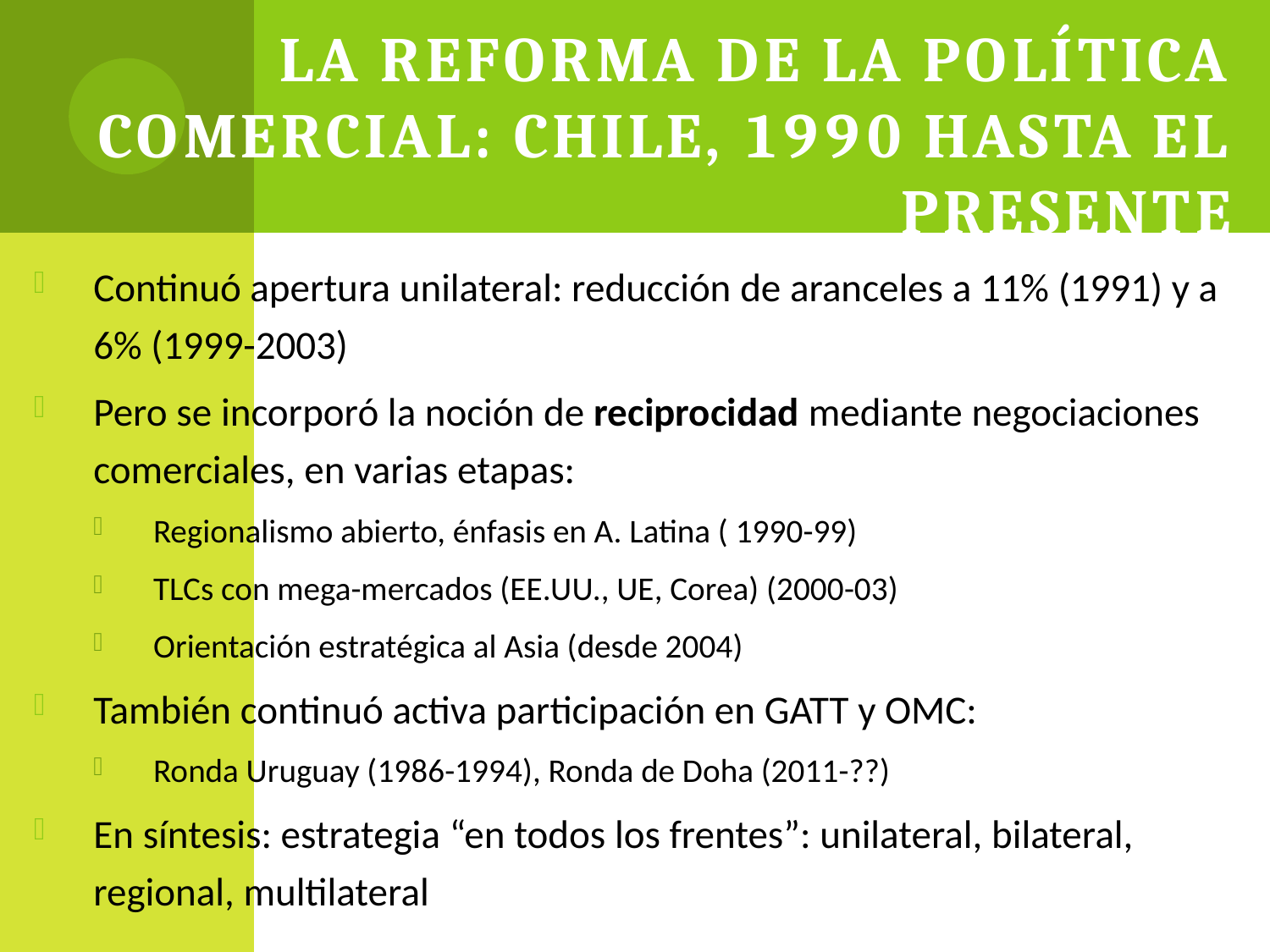

# La reforma de la política comercial: Chile, 1990 hasta el presente
Continuó apertura unilateral: reducción de aranceles a 11% (1991) y a 6% (1999-2003)
Pero se incorporó la noción de reciprocidad mediante negociaciones comerciales, en varias etapas:
Regionalismo abierto, énfasis en A. Latina ( 1990-99)
TLCs con mega-mercados (EE.UU., UE, Corea) (2000-03)
Orientación estratégica al Asia (desde 2004)
También continuó activa participación en GATT y OMC:
Ronda Uruguay (1986-1994), Ronda de Doha (2011-??)
En síntesis: estrategia “en todos los frentes”: unilateral, bilateral, regional, multilateral